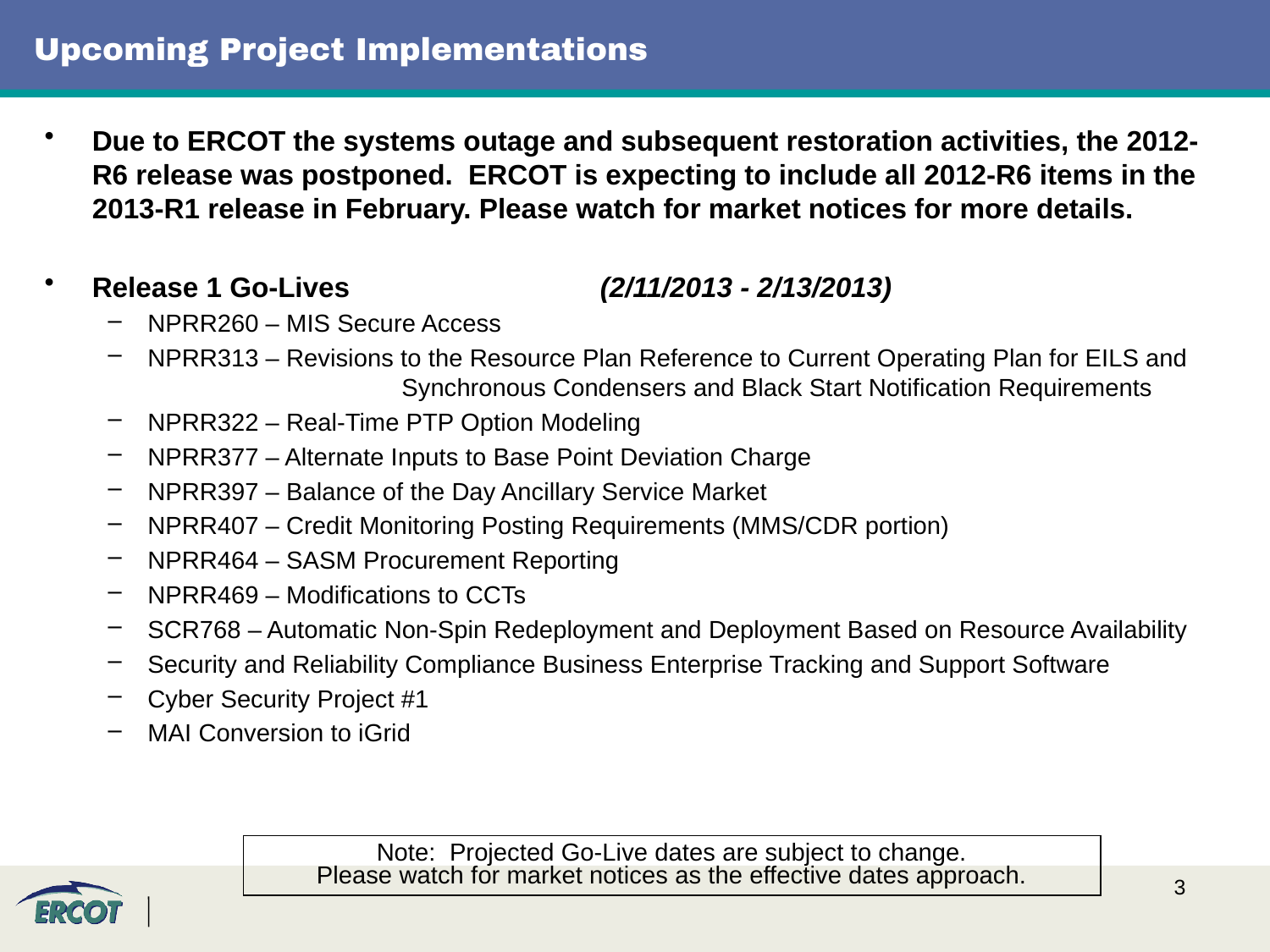

# Upcoming Project Implementations
Due to ERCOT the systems outage and subsequent restoration activities, the 2012-R6 release was postponed.  ERCOT is expecting to include all 2012-R6 items in the 2013-R1 release in February. Please watch for market notices for more details.

Release 1 Go-Lives		(2/11/2013 - 2/13/2013)
NPRR260 – MIS Secure Access
NPRR313 – Revisions to the Resource Plan Reference to Current Operating Plan for EILS and 		Synchronous Condensers and Black Start Notification Requirements
NPRR322 – Real-Time PTP Option Modeling
NPRR377 – Alternate Inputs to Base Point Deviation Charge
NPRR397 – Balance of the Day Ancillary Service Market
NPRR407 – Credit Monitoring Posting Requirements (MMS/CDR portion)
NPRR464 – SASM Procurement Reporting
NPRR469 – Modifications to CCTs
SCR768 – Automatic Non-Spin Redeployment and Deployment Based on Resource Availability
Security and Reliability Compliance Business Enterprise Tracking and Support Software
Cyber Security Project #1
MAI Conversion to iGrid

Note:  Projected Go-Live dates are subject to change.
Please watch for market notices as the effective dates approach.